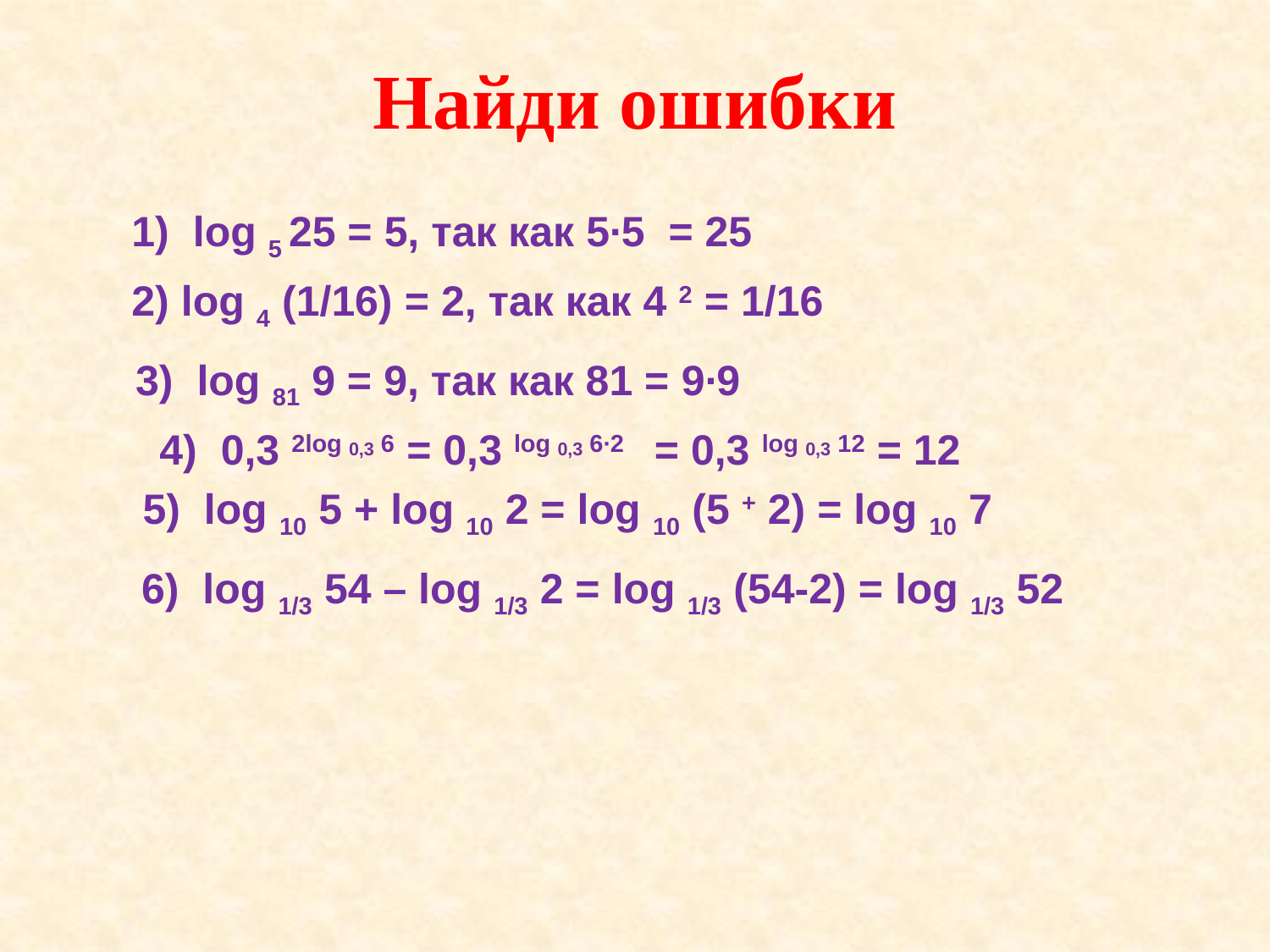

# Найди ошибки
1)  log 5 25 = 5, так как 5∙5  = 25
2) log 4 (1/16) = 2, так как 4 2 = 1/16
3)  log 81 9 = 9, так как 81 = 9∙9
4)  0,3 2log 0,3 6 = 0,3 log 0,3 6∙2   = 0,3 log 0,3 12 = 12
5)  log 10 5 + log 10 2 = log 10 (5 + 2) = log 10 7
6)  log 1/3 54 – log 1/3 2 = log 1/3 (54-2) = log 1/3 52